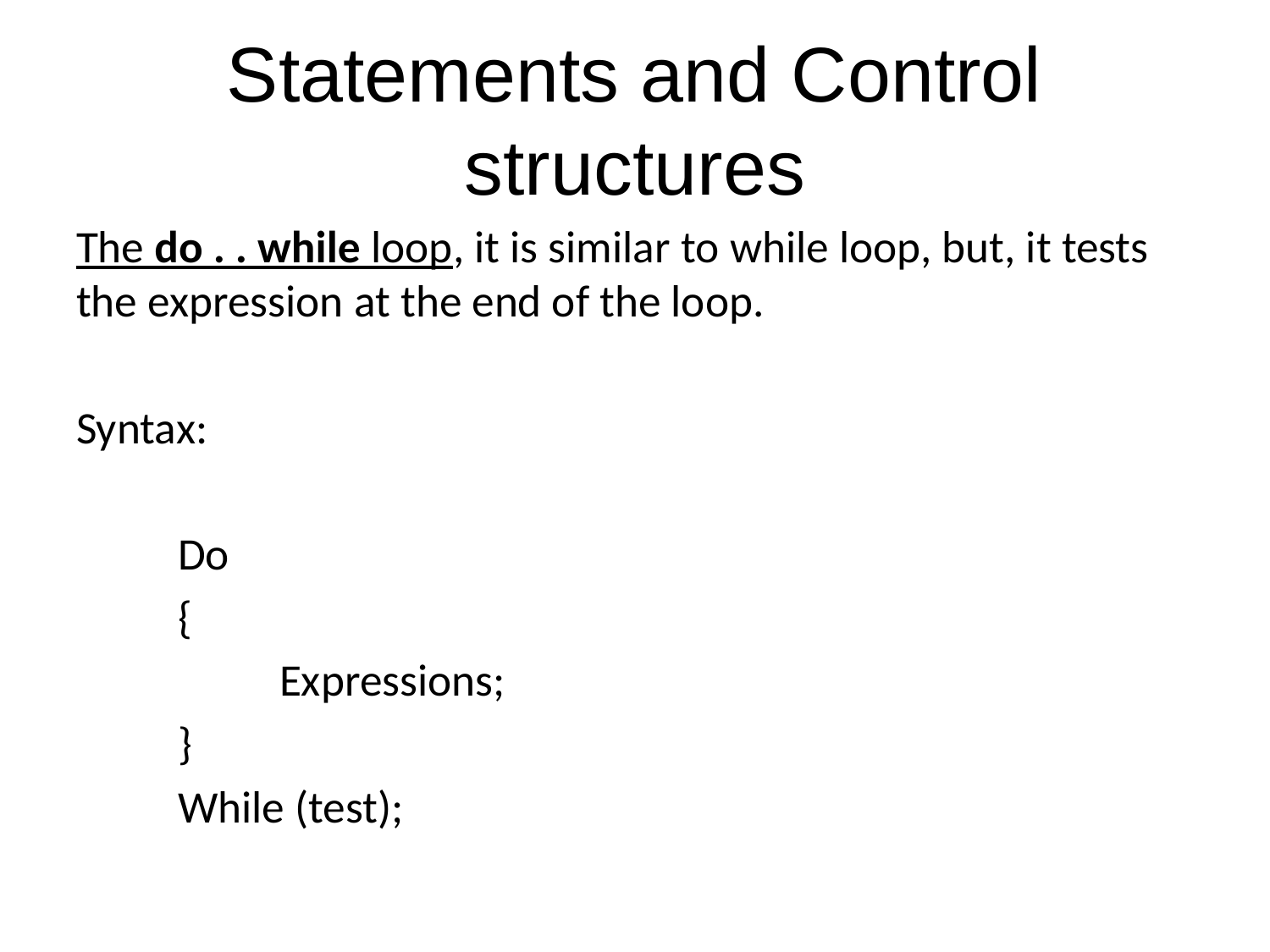

# Statements and Control structures
The do . . while loop, it is similar to while loop, but, it tests the expression at the end of the loop.

Syntax:

	Do
	{
		Expressions;
	}
	While (test);